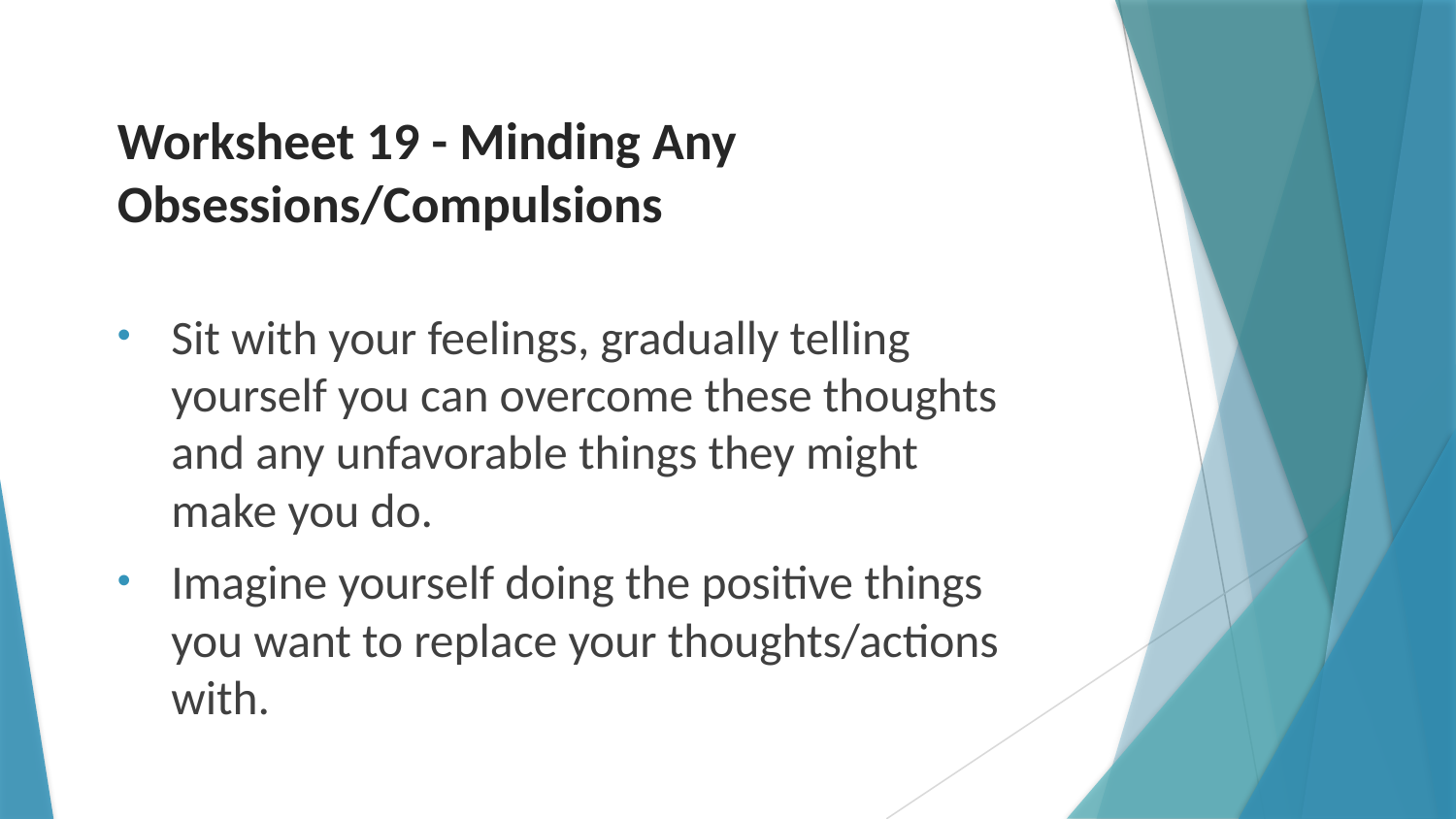

# Worksheet 19 - Minding Any Obsessions/Compulsions
Sit with your feelings, gradually telling yourself you can overcome these thoughts and any unfavorable things they might make you do.
Imagine yourself doing the positive things you want to replace your thoughts/actions with.